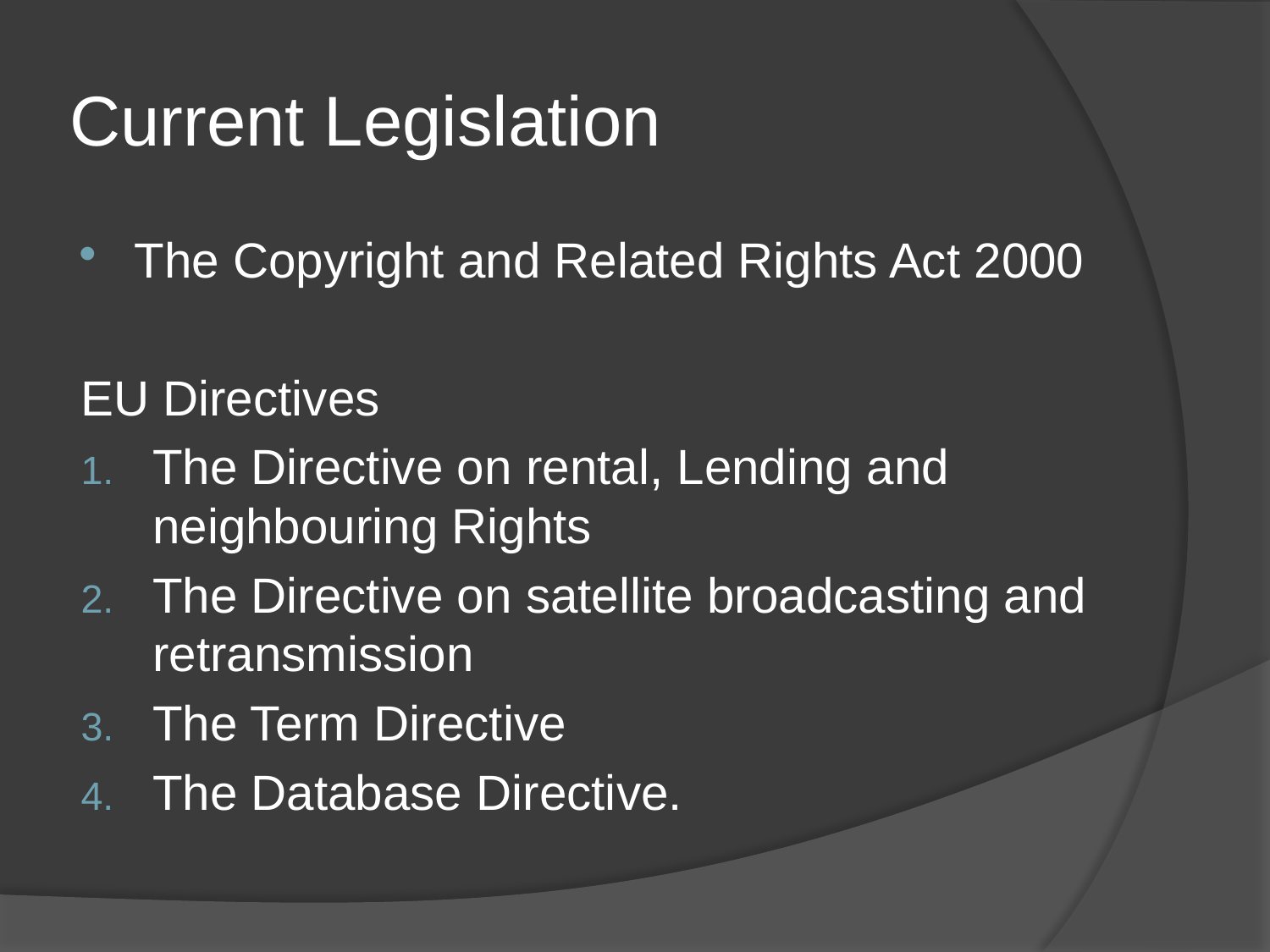

# Current Legislation
The Copyright and Related Rights Act 2000

EU Directives
The Directive on rental, Lending and neighbouring Rights
The Directive on satellite broadcasting and retransmission
The Term Directive
The Database Directive.